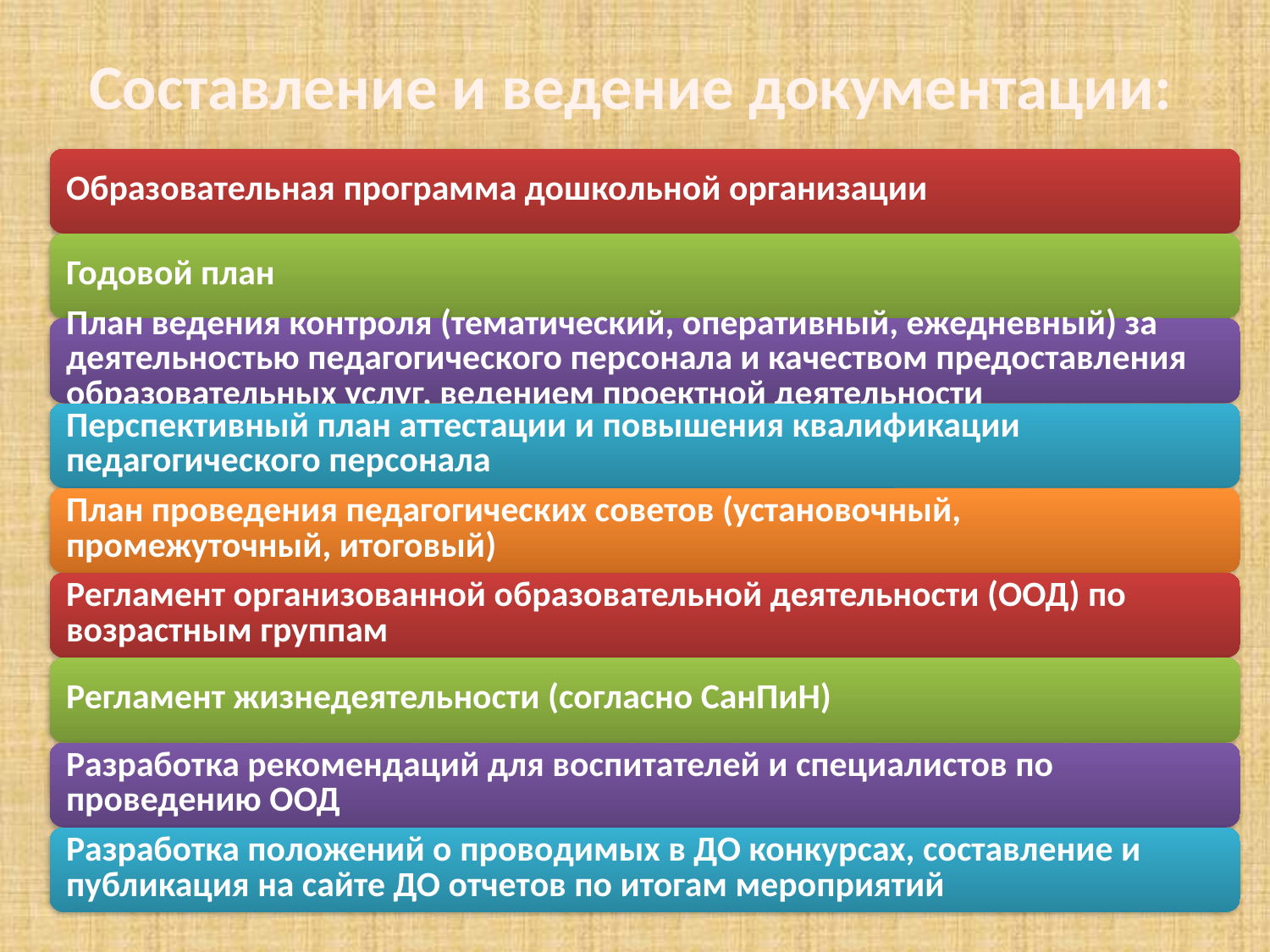

# Составление и ведение документации:
Образовательная программа дошкольной организации
Годовой план
План ведения контроля (тематический, оперативный, ежедневный) за деятельностью педагогического персонала и качеством предоставления образовательных услуг, ведением проектной деятельности
Перспективный план аттестации и повышения квалификации педагогического персонала
План проведения педагогических советов (установочный, промежуточный, итоговый)
Регламент организованной образовательной деятельности (ООД) по возрастным группам
Регламент жизнедеятельности (согласно СанПиН)
Разработка рекомендаций для воспитателей и специалистов по проведению ООД
Разработка положений о проводимых в ДО конкурсах, составление и публикация на сайте ДО отчетов по итогам мероприятий